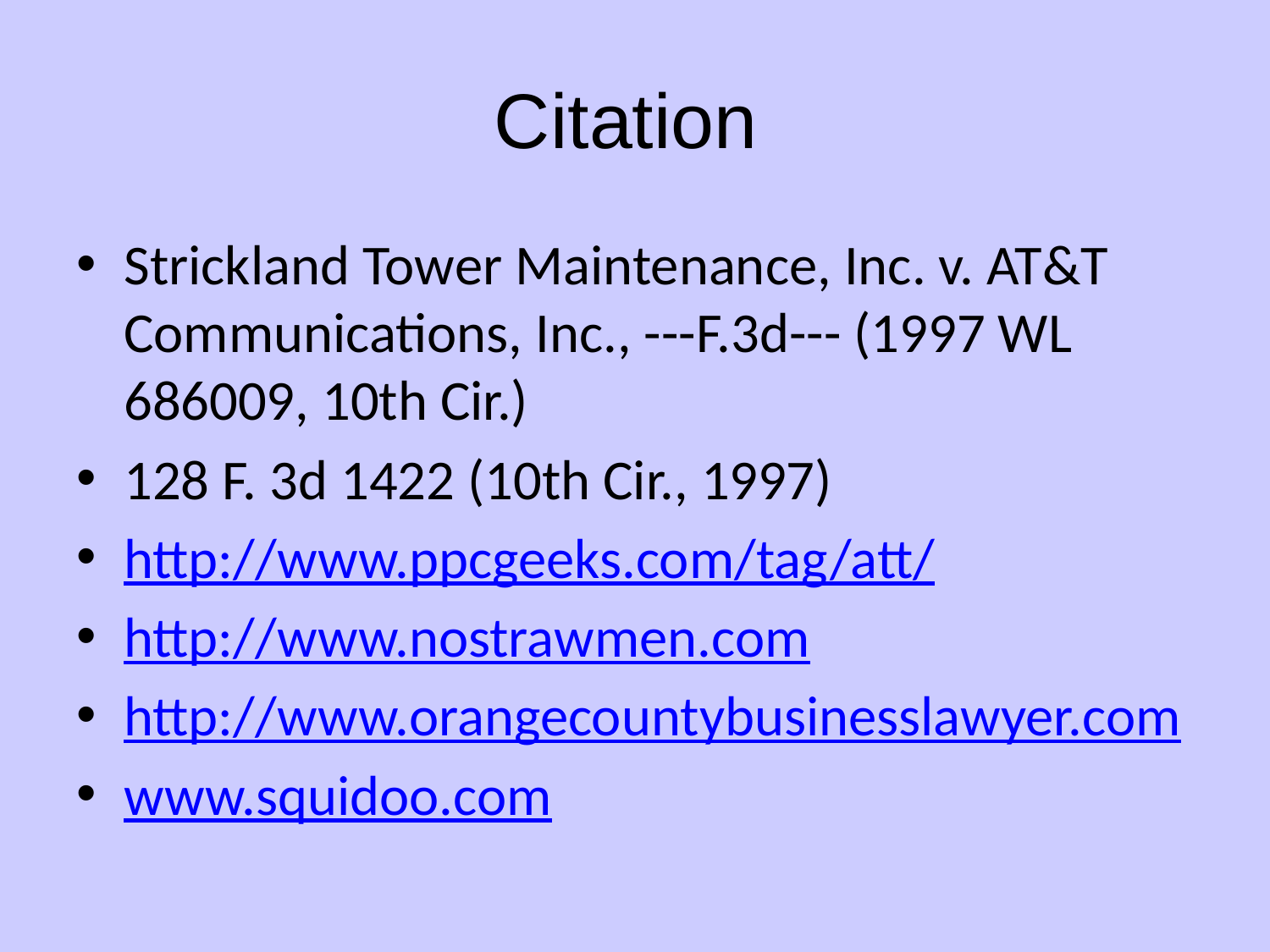

# Citation
Strickland Tower Maintenance, Inc. v. AT&T Communications, Inc., ---F.3d--- (1997 WL 686009, 10th Cir.)
128 F. 3d 1422 (10th Cir., 1997)
http://www.ppcgeeks.com/tag/att/
http://www.nostrawmen.com
http://www.orangecountybusinesslawyer.com
www.squidoo.com